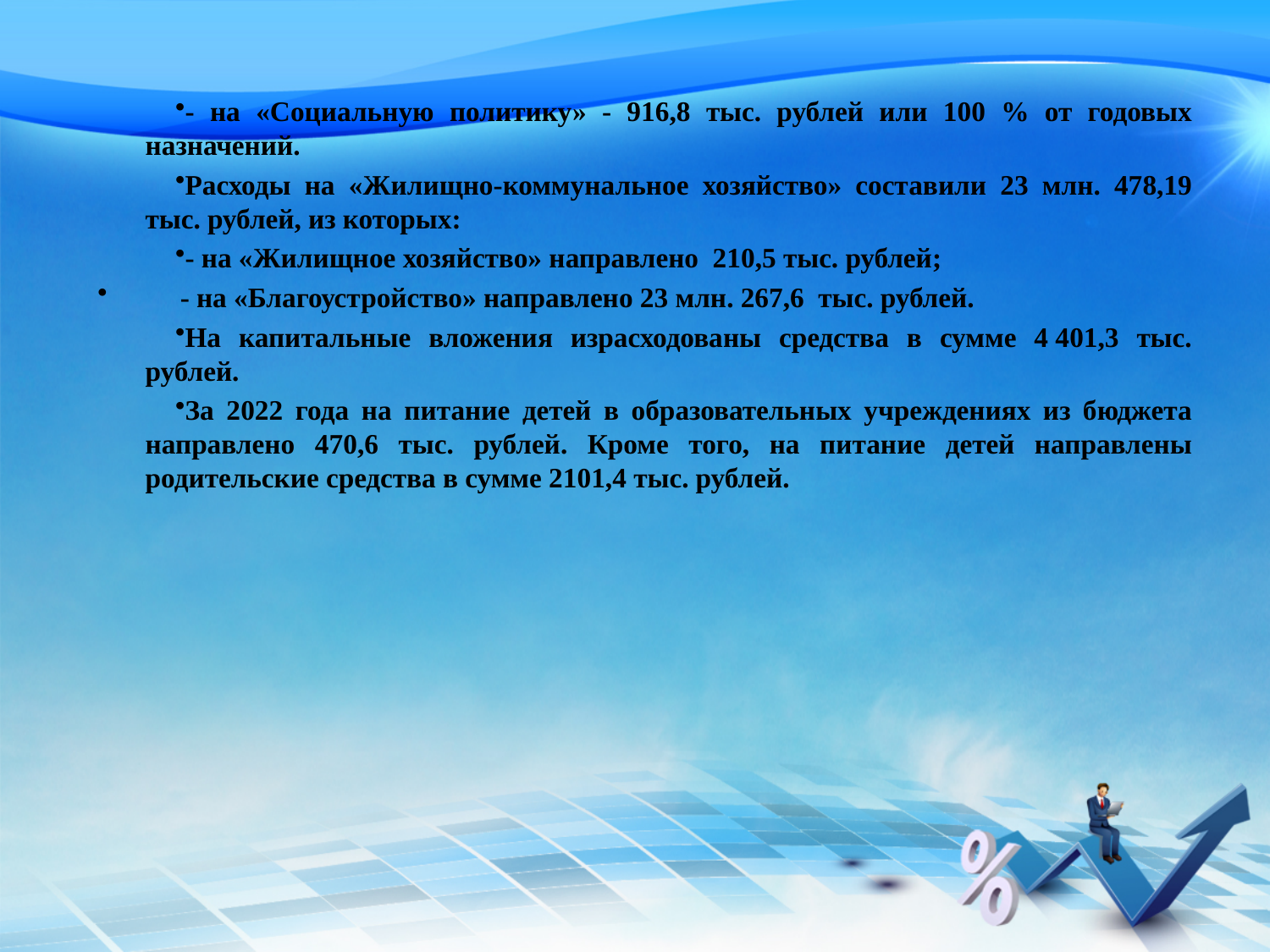

- на «Социальную политику» - 916,8 тыс. рублей или 100 % от годовых назначений.
Расходы на «Жилищно-коммунальное хозяйство» составили 23 млн. 478,19 тыс. рублей, из которых:
- на «Жилищное хозяйство» направлено  210,5 тыс. рублей;
     - на «Благоустройство» направлено 23 млн. 267,6  тыс. рублей.
На капитальные вложения израсходованы средства в сумме 4 401,3 тыс. рублей.
За 2022 года на питание детей в образовательных учреждениях из бюджета направлено 470,6 тыс. рублей. Кроме того, на питание детей направлены родительские средства в сумме 2101,4 тыс. рублей.